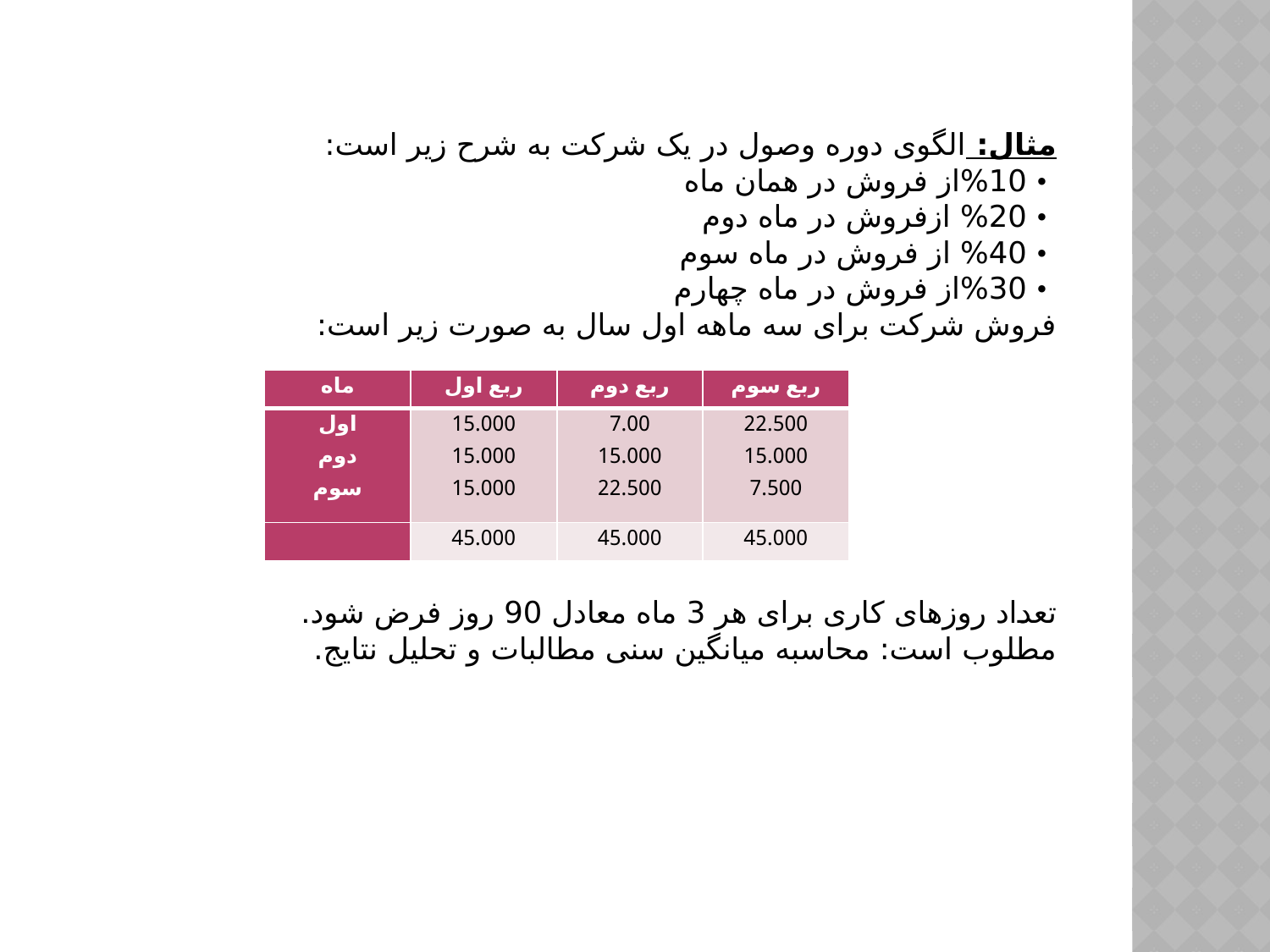

مثال: الگوی دوره وصول در یک شرکت به شرح زیر است:
 • %10از فروش در همان ماه
 • %20 ازفروش در ماه دوم
 • %40 از فروش در ماه سوم
 • %30از فروش در ماه چهارم
فروش شرکت برای سه ماهه اول سال به صورت زیر است:

تعداد روزهای کاری برای هر 3 ماه معادل 90 روز فرض شود.
مطلوب است: محاسبه میانگین سنی مطالبات و تحلیل نتایج.

| ماه | ربع اول | ربع دوم | ربع سوم |
| --- | --- | --- | --- |
| اول دوم سوم | 15.000 15.000 15.000 | 7.00 15.000 22.500 | 22.500 15.000 7.500 |
|  | 45.000 | 45.000 | 45.000 |